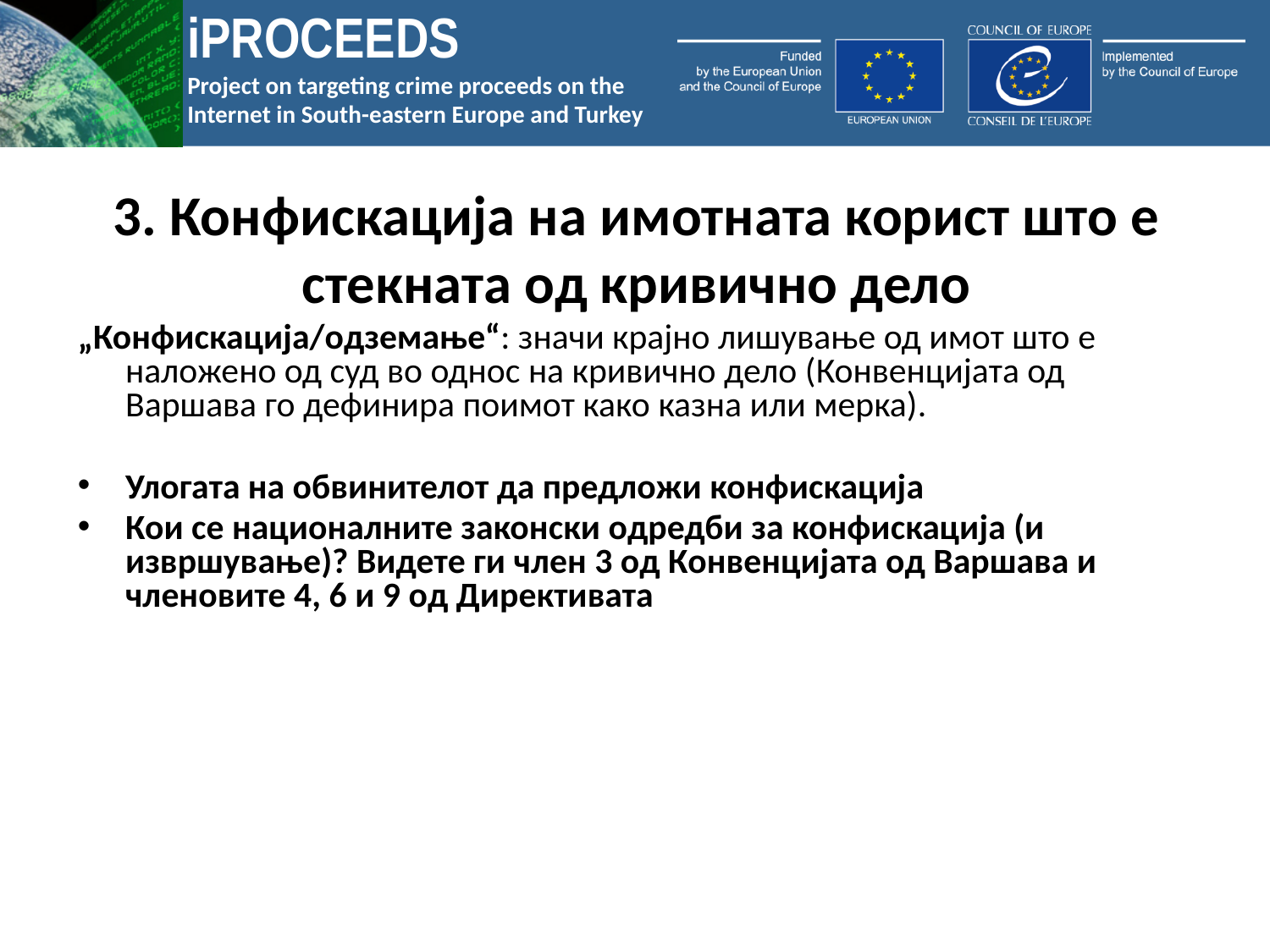

# 3. Конфискација на имотната корист што е стекната од кривично дело
„Конфискација/одземање“: значи крајно лишување од имот што е наложено од суд во однос на кривично дело (Конвенцијата од Варшава го дефинира поимот како казна или мерка).

Улогата на обвинителот да предложи конфискација
Кои се националните законски одредби за конфискација (и извршување)? Видете ги член 3 од Конвенцијата од Варшава и членовите 4, 6 и 9 од Директивата